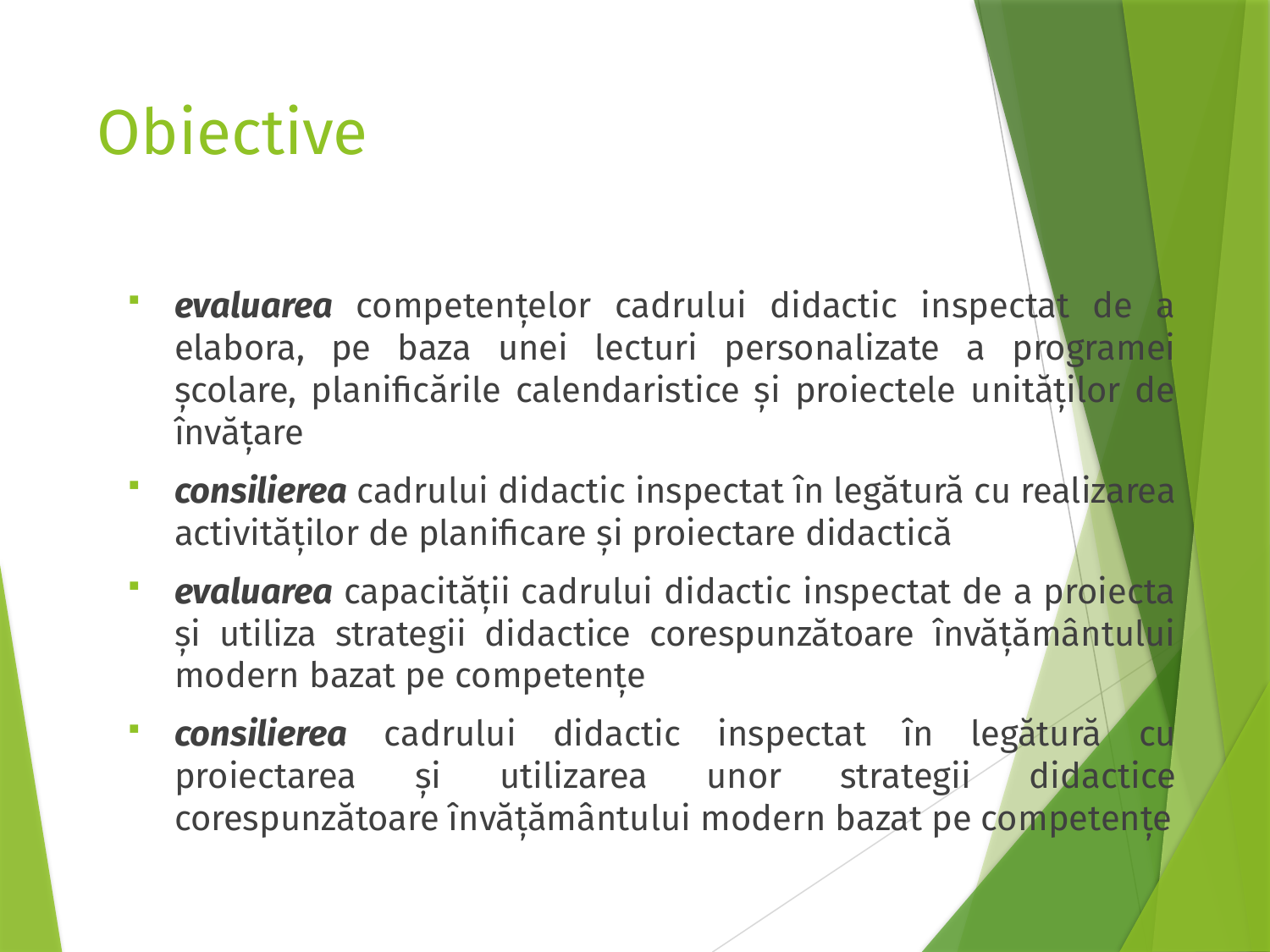

# Obiective
evaluarea competențelor cadrului didactic inspectat de a elabora, pe baza unei lecturi personalizate a programei școlare, planificările calendaristice și proiectele unităților de învățare
consilierea cadrului didactic inspectat în legătură cu realizarea activităților de planificare și proiectare didactică
evaluarea capacității cadrului didactic inspectat de a proiecta și utiliza strategii didactice corespunzătoare învățământului modern bazat pe competențe
consilierea cadrului didactic inspectat în legătură cu proiectarea și utilizarea unor strategii didactice corespunzătoare învățământului modern bazat pe competențe